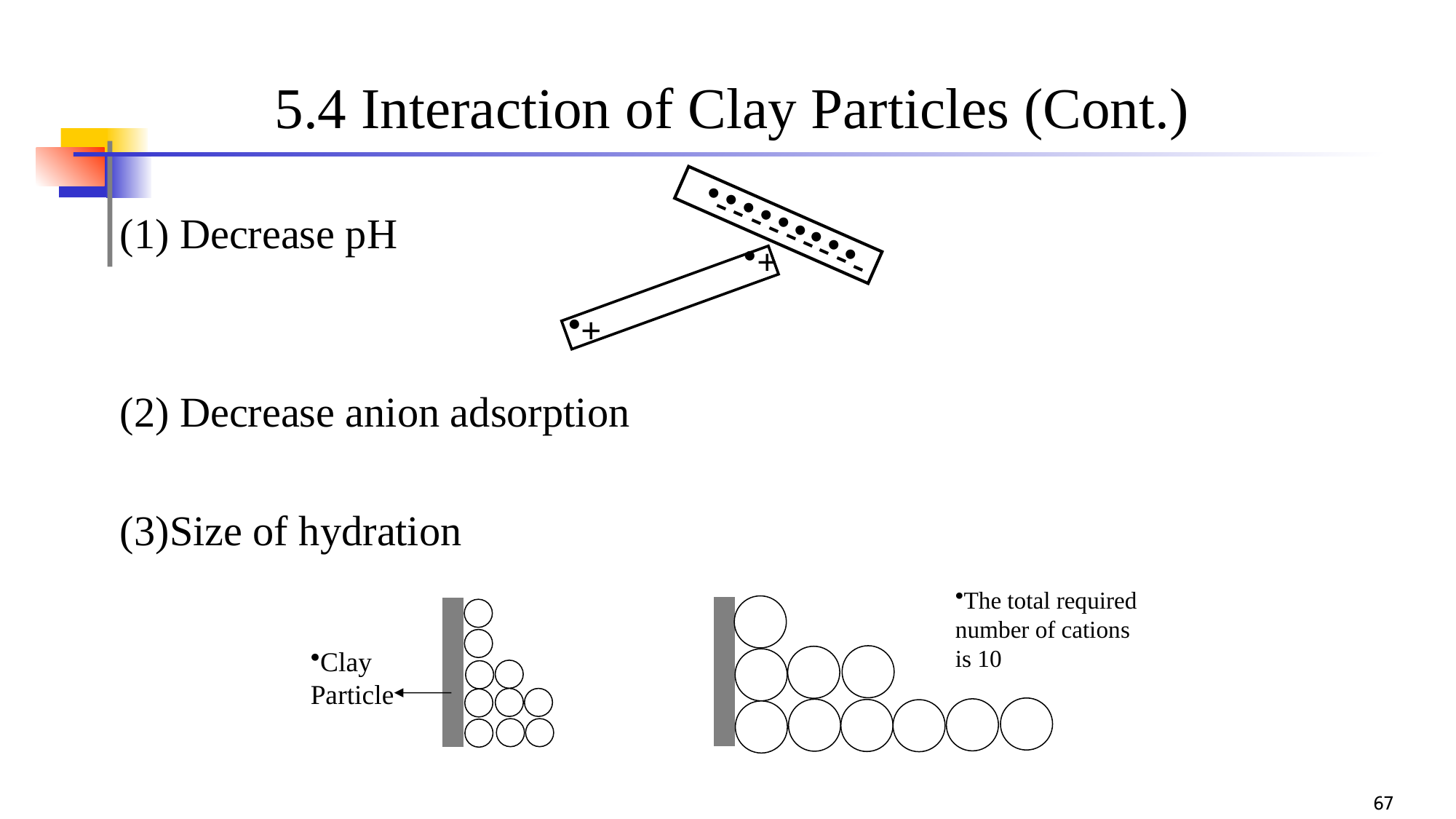

67
# 5.4 Interaction of Clay Particles (Cont.)
-
-
-
-
-
-
-
-
-

(1) Decrease pH

(2) Decrease anion adsorption

(3)Size of hydration
+

+
The total required number of cations is 10

Clay Particle